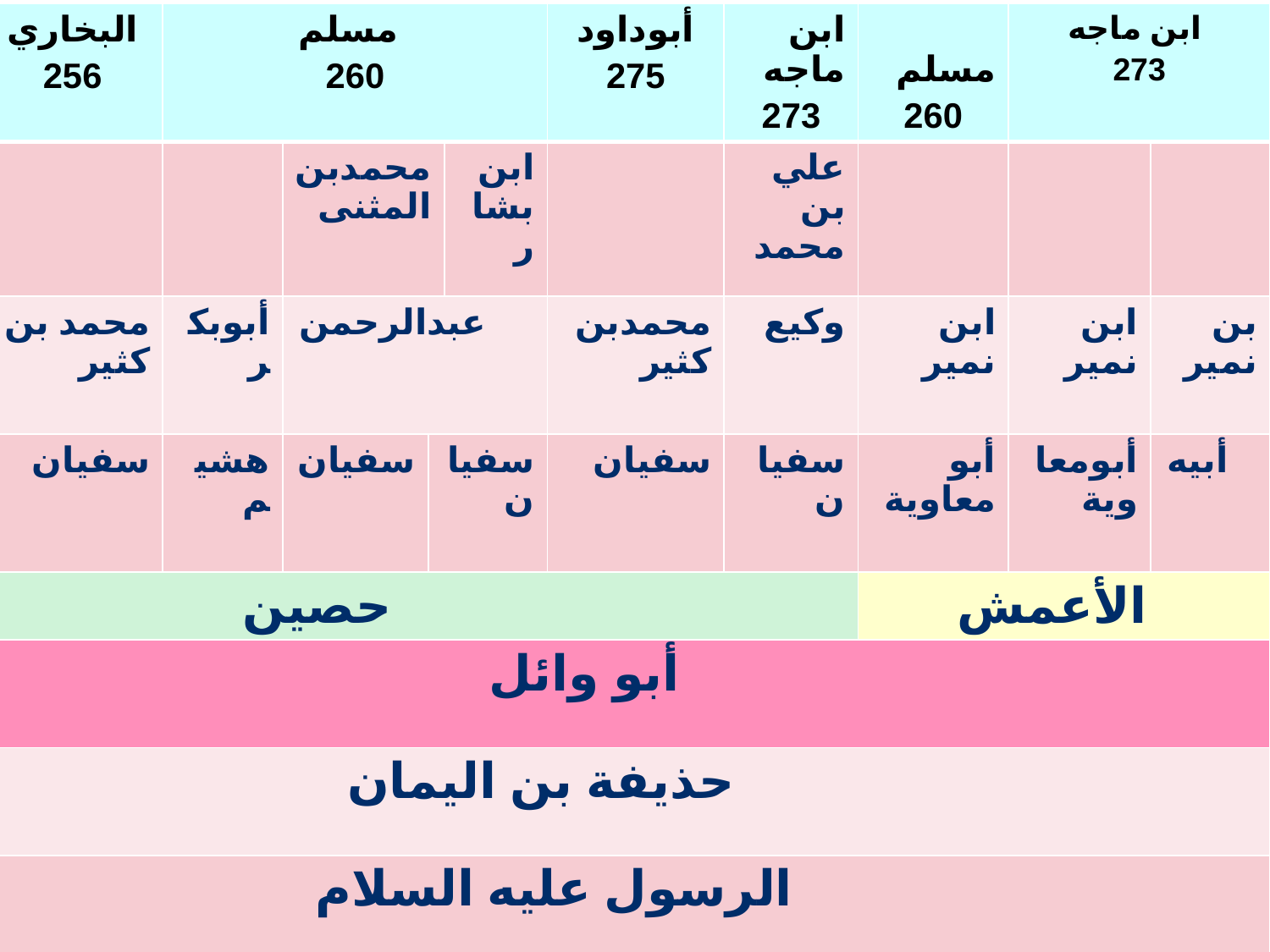

| البخاري 256 | مسلم 260 |  |  |  | أبوداود 275 | ابن ماجه 273 | مسلم 260 | ابن ماجه 273 |  |
| --- | --- | --- | --- | --- | --- | --- | --- | --- | --- |
|  |  | محمدبن المثنى |  | ابن بشار |  | علي بن محمد |  |  |  |
| محمد بن كثير | أبوبكر | عبدالرحمن |  |  | محمدبن كثير | وكيع | ابن نمير | ابن نمير | بن نمير |
| سفيان | هشيم | سفيان | سفيان |  | سفيان | سفيان | أبو معاوية | أبومعاوية | أبيه |
| حصين |  |  |  |  |  |  | الأعمش |  |  |
| أبو وائل |  |  |  |  |  |  |  |  |  |
| حذيفة بن اليمان |  |  |  |  |  |  |  |  |  |
| الرسول عليه السلام |  |  |  |  |  |  |  |  |  |